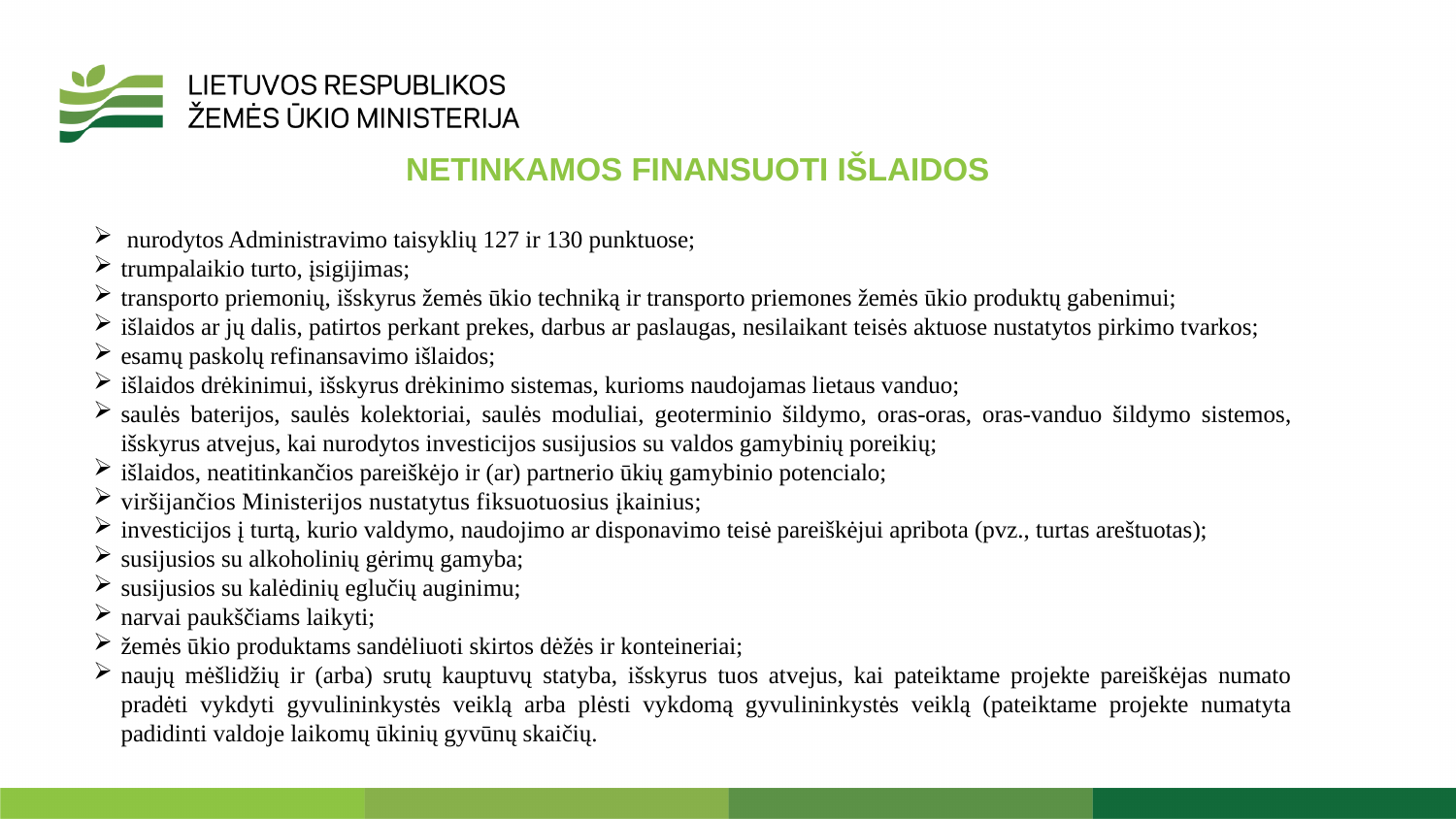

NETINKAMOS FINANSUOTI IŠLAIDOS
 nurodytos Administravimo taisyklių 127 ir 130 punktuose;
trumpalaikio turto, įsigijimas;
transporto priemonių, išskyrus žemės ūkio techniką ir transporto priemones žemės ūkio produktų gabenimui;
išlaidos ar jų dalis, patirtos perkant prekes, darbus ar paslaugas, nesilaikant teisės aktuose nustatytos pirkimo tvarkos;
esamų paskolų refinansavimo išlaidos;
išlaidos drėkinimui, išskyrus drėkinimo sistemas, kurioms naudojamas lietaus vanduo;
saulės baterijos, saulės kolektoriai, saulės moduliai, geoterminio šildymo, oras-oras, oras-vanduo šildymo sistemos, išskyrus atvejus, kai nurodytos investicijos susijusios su valdos gamybinių poreikių;
išlaidos, neatitinkančios pareiškėjo ir (ar) partnerio ūkių gamybinio potencialo;
viršijančios Ministerijos nustatytus fiksuotuosius įkainius;
investicijos į turtą, kurio valdymo, naudojimo ar disponavimo teisė pareiškėjui apribota (pvz., turtas areštuotas);
susijusios su alkoholinių gėrimų gamyba;
susijusios su kalėdinių eglučių auginimu;
narvai paukščiams laikyti;
žemės ūkio produktams sandėliuoti skirtos dėžės ir konteineriai;
naujų mėšlidžių ir (arba) srutų kauptuvų statyba, išskyrus tuos atvejus, kai pateiktame projekte pareiškėjas numato pradėti vykdyti gyvulininkystės veiklą arba plėsti vykdomą gyvulininkystės veiklą (pateiktame projekte numatyta padidinti valdoje laikomų ūkinių gyvūnų skaičių.